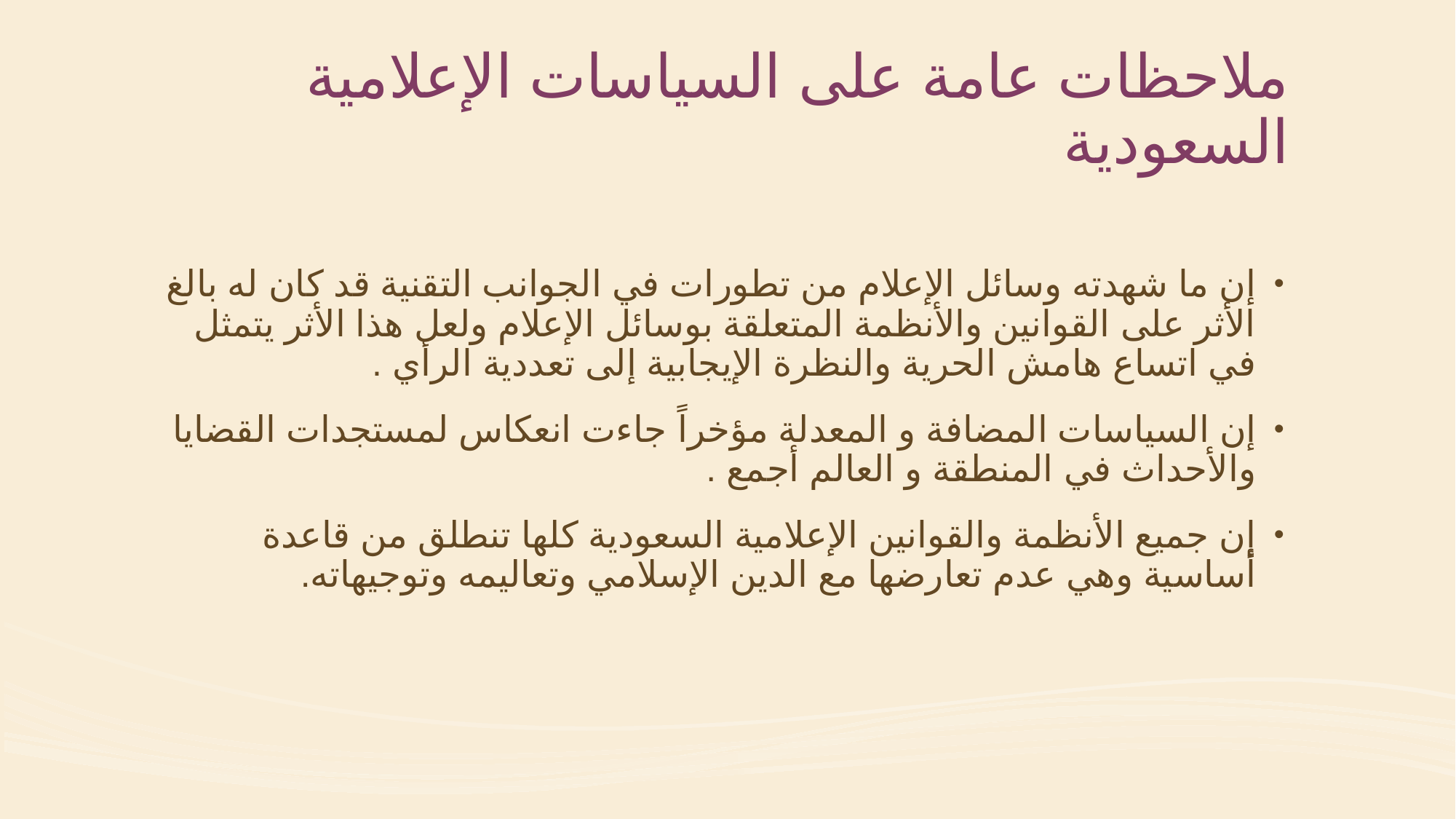

# ملاحظات عامة على السياسات الإعلامية السعودية

إن ما شهدته وسائل الإعلام من تطورات في الجوانب التقنية قد كان له بالغ الأثر على القوانين والأنظمة المتعلقة بوسائل الإعلام ولعل هذا الأثر يتمثل في اتساع هامش الحرية والنظرة الإيجابية إلى تعددية الرأي .
إن السياسات المضافة و المعدلة مؤخراً جاءت انعكاس لمستجدات القضايا والأحداث في المنطقة و العالم أجمع .
إن جميع الأنظمة والقوانين الإعلامية السعودية كلها تنطلق من قاعدة أساسية وهي عدم تعارضها مع الدين الإسلامي وتعاليمه وتوجيهاته.